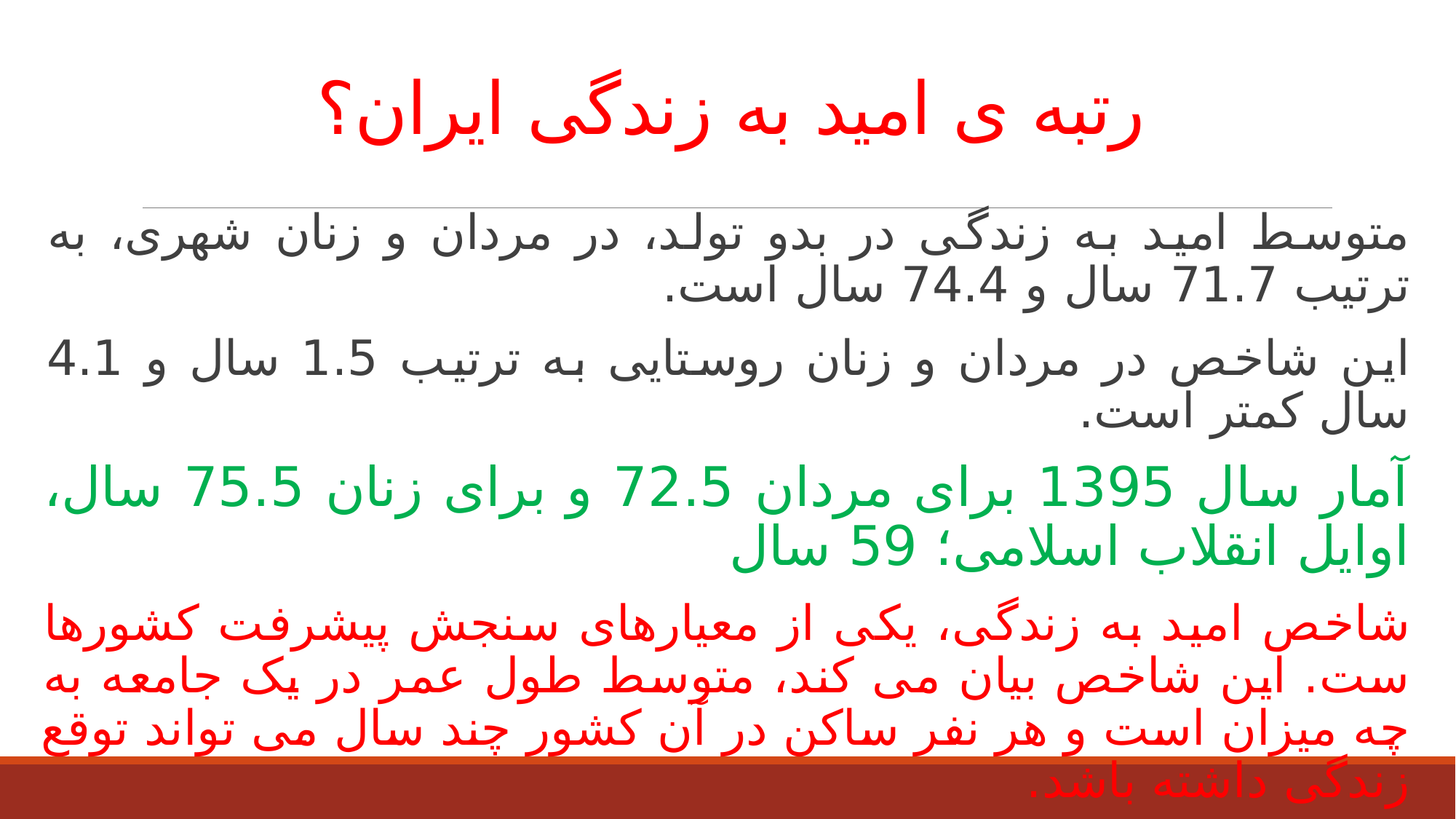

# رتبه ی امید به زندگی ایران؟
متوسط امید به زندگی در بدو تولد، در مردان و زنان شهری، به ترتیب 71.7 سال و 74.4 سال است.
این شاخص در مردان و زنان روستایی به ترتیب 1.5 سال و 4.1 سال کمتر است.
آمار سال 1395 برای مردان 72.5 و برای زنان 75.5 سال، اوایل انقلاب اسلامی؛ 59 سال
شاخص امید به زندگی، یکی از معیارهای سنجش پیشرفت کشورها ست. این شاخص بیان می کند، متوسط طول عمر در یک جامعه به چه میزان است و هر نفر ساکن در آن کشور چند سال می تواند توقع زندگی داشته باشد.
افزایش این شاخص ترکیبی به افزایش استانداردهای زندگی مانند بهداشت عمومی، نشاط اجتماعی، ارتقاء بهداشت روانی، موفقیت های اقتصادی، محیط زیست سالم و کنترل استرس، اضطراب و افسردگی ها در جامعه وابسته است.